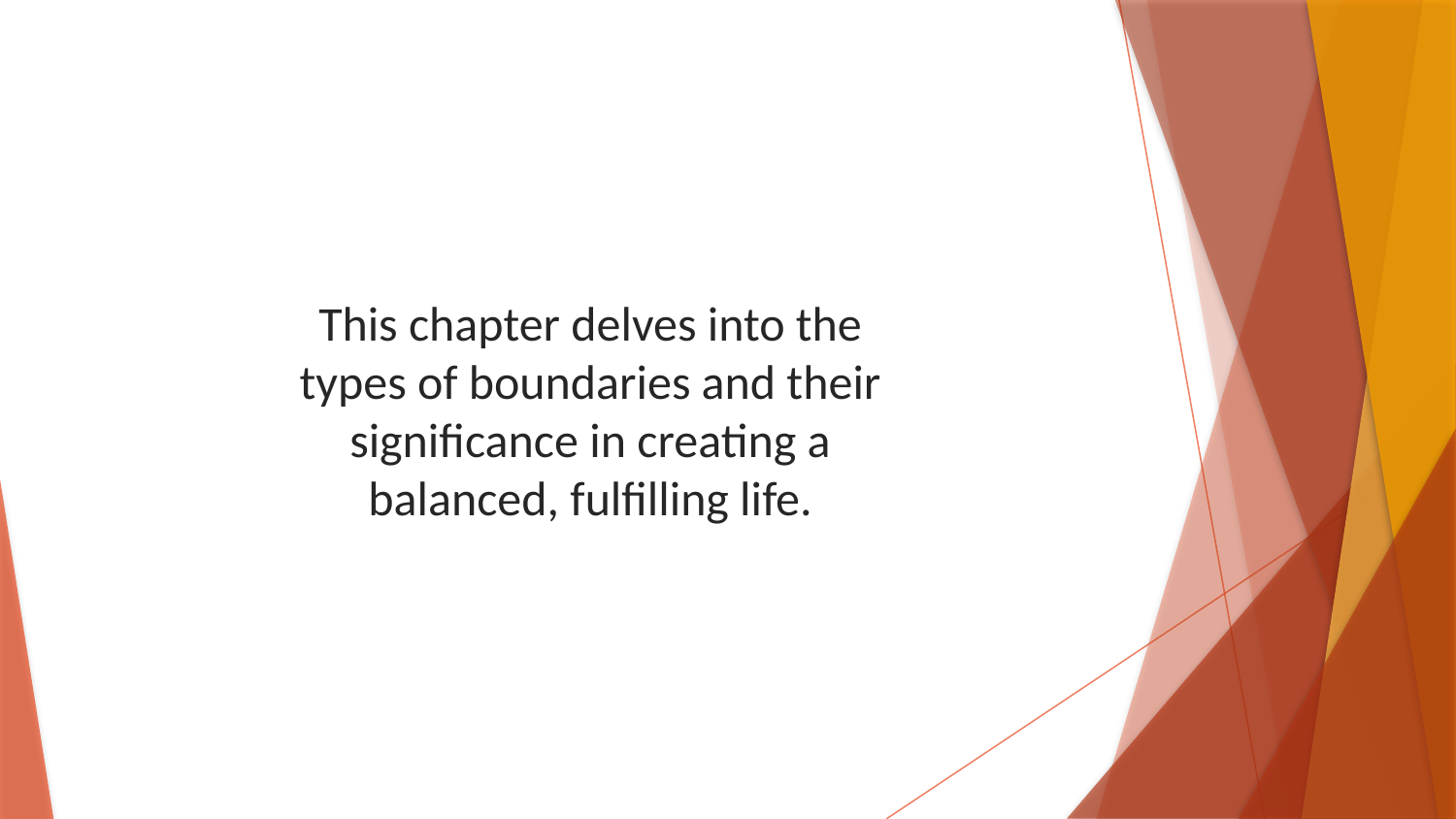

This chapter delves into the types of boundaries and their significance in creating a balanced, fulfilling life.